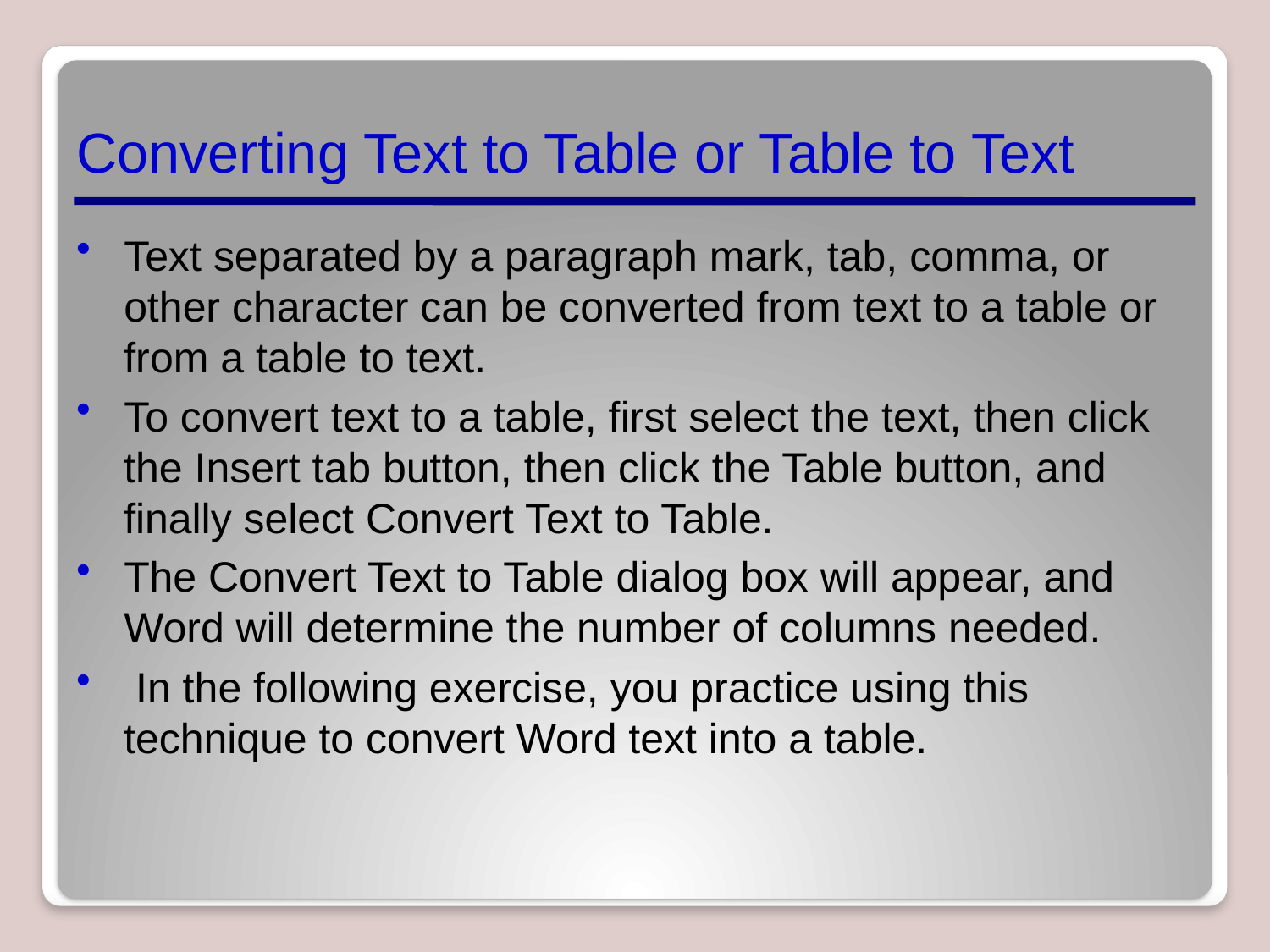

# Converting Text to Table or Table to Text
Text separated by a paragraph mark, tab, comma, or other character can be converted from text to a table or from a table to text.
To convert text to a table, first select the text, then click the Insert tab button, then click the Table button, and finally select Convert Text to Table.
The Convert Text to Table dialog box will appear, and Word will determine the number of columns needed.
 In the following exercise, you practice using this technique to convert Word text into a table.